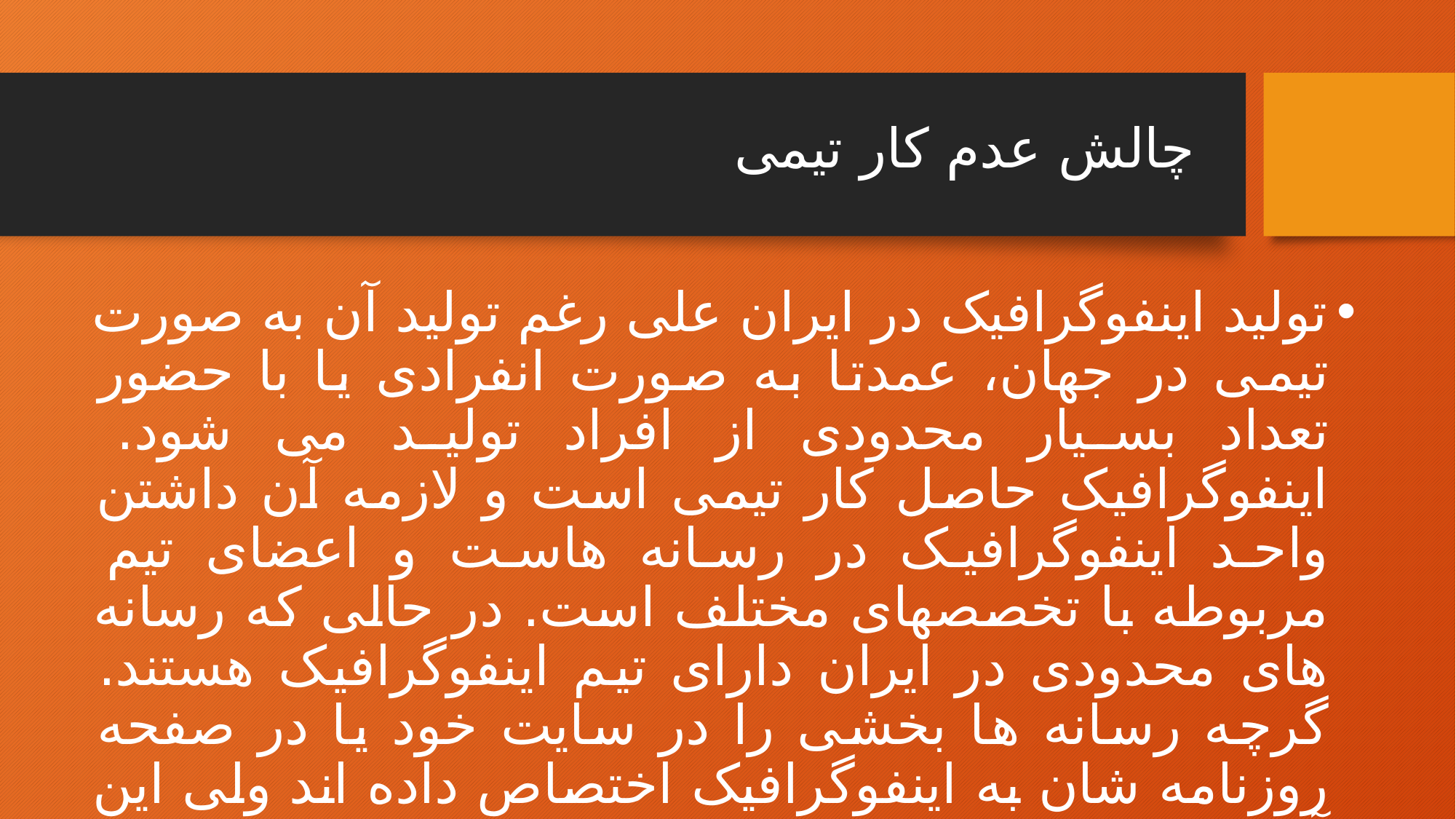

چالش عدم کار تیمی
تولید اینفوگرافیک در ایران علی رغم تولید آن به صورت تیمی در جهان، عمدتا به صورت انفرادی یا با حضور تعداد بسیار محدودی از افراد تولید می شود. اینفوگرافیک حاصل کار تیمی است و لازمه آن داشتن واحد اینفوگرافیک در رسانه هاست و اعضای تیم مربوطه با تخصصهای مختلف است. در حالی که رسانه های محدودی در ایران دارای تیم اینفوگرافیک هستند. گرچه رسانه ها بخشی را در سایت خود یا در صفحه روزنامه شان به اینفوگرافیک اختصاص داده اند ولی این آثار با ارائه اطلاعات به یاری یک طراح (عاری از اینکه مسلط به اینفوگرافیک باشد یا خیر) تولید می شوند.